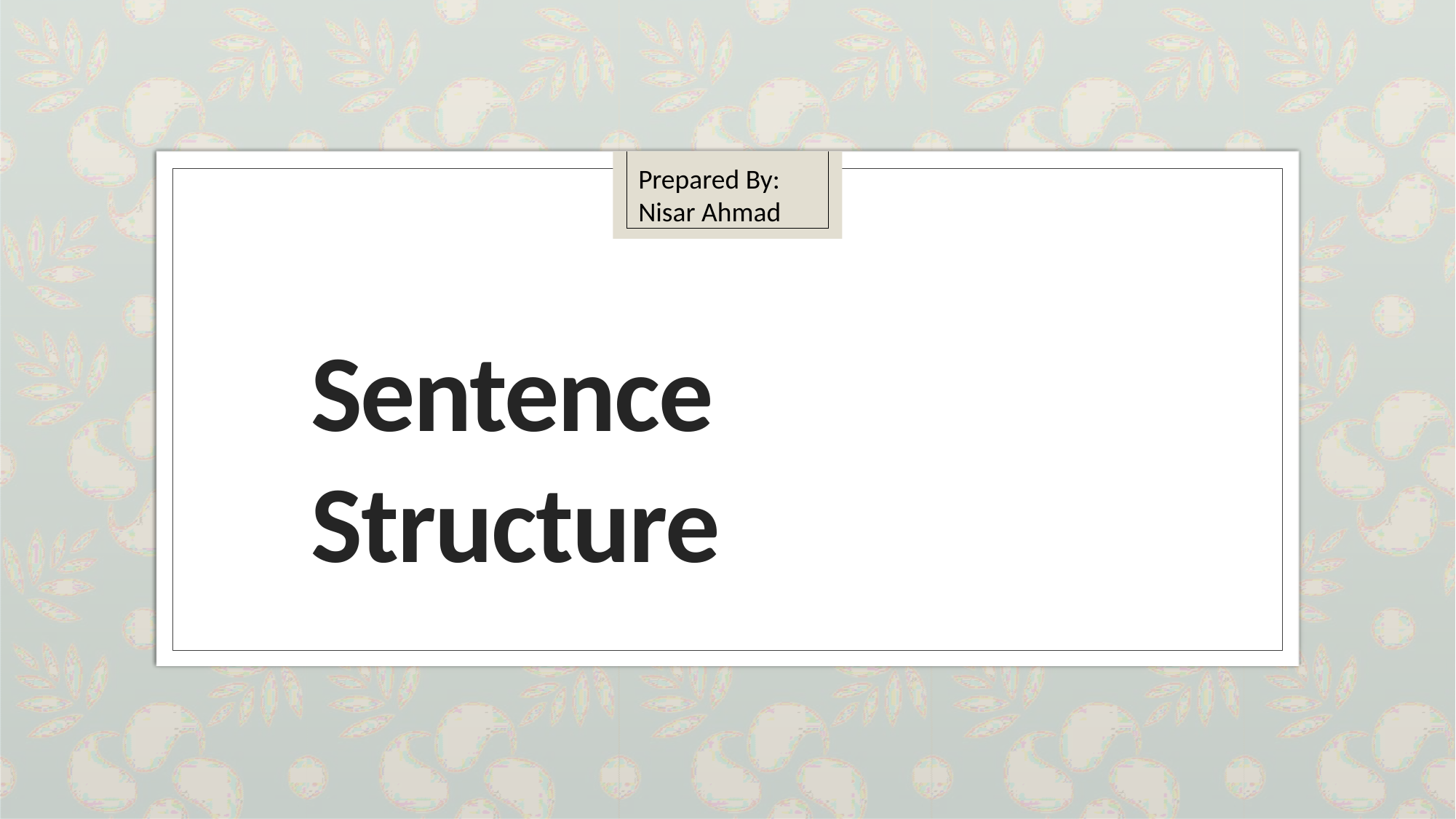

Prepared By:
Nisar Ahmad
# Sentence Structure